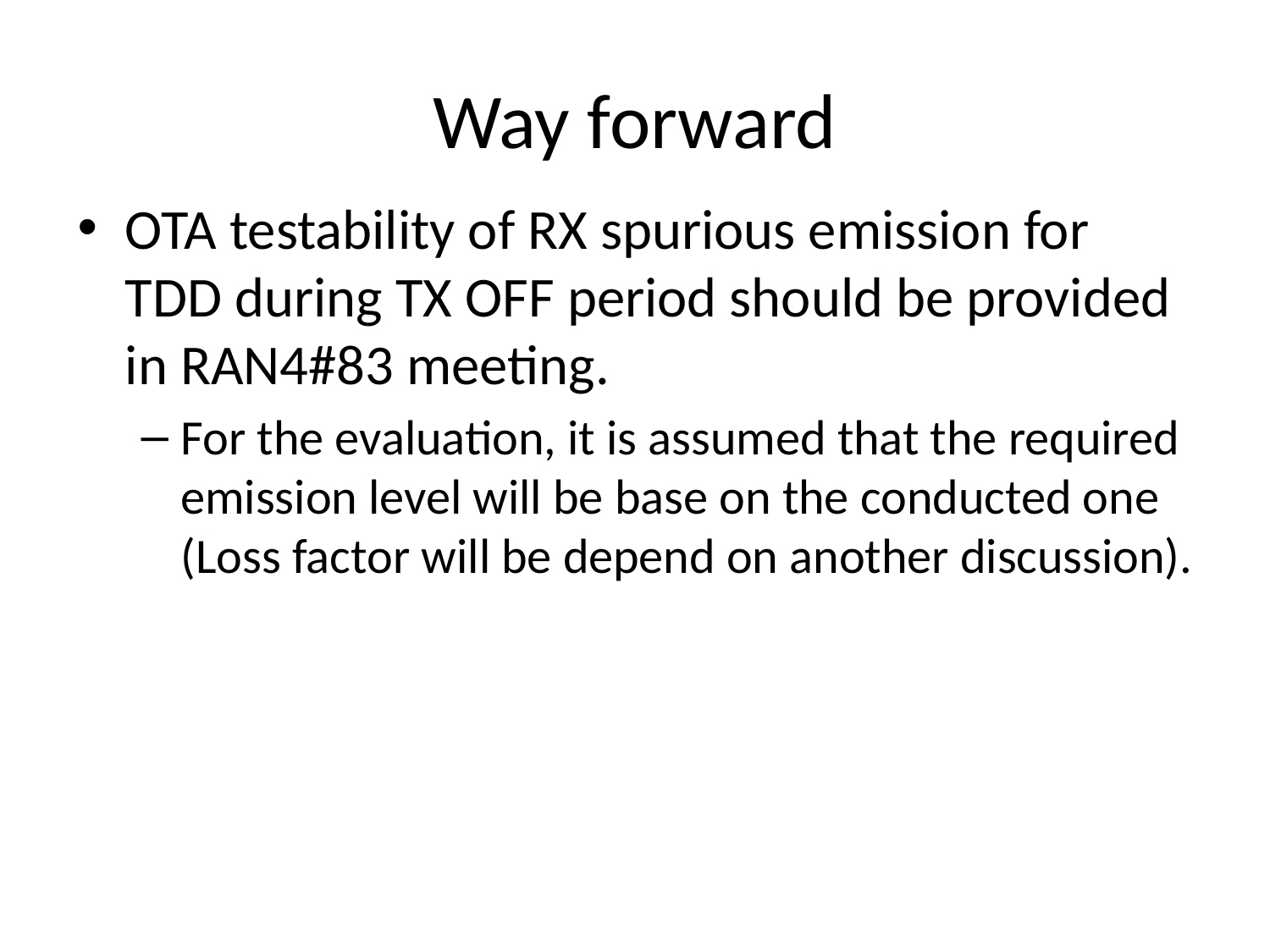

# Way forward
OTA testability of RX spurious emission for TDD during TX OFF period should be provided in RAN4#83 meeting.
For the evaluation, it is assumed that the required emission level will be base on the conducted one (Loss factor will be depend on another discussion).